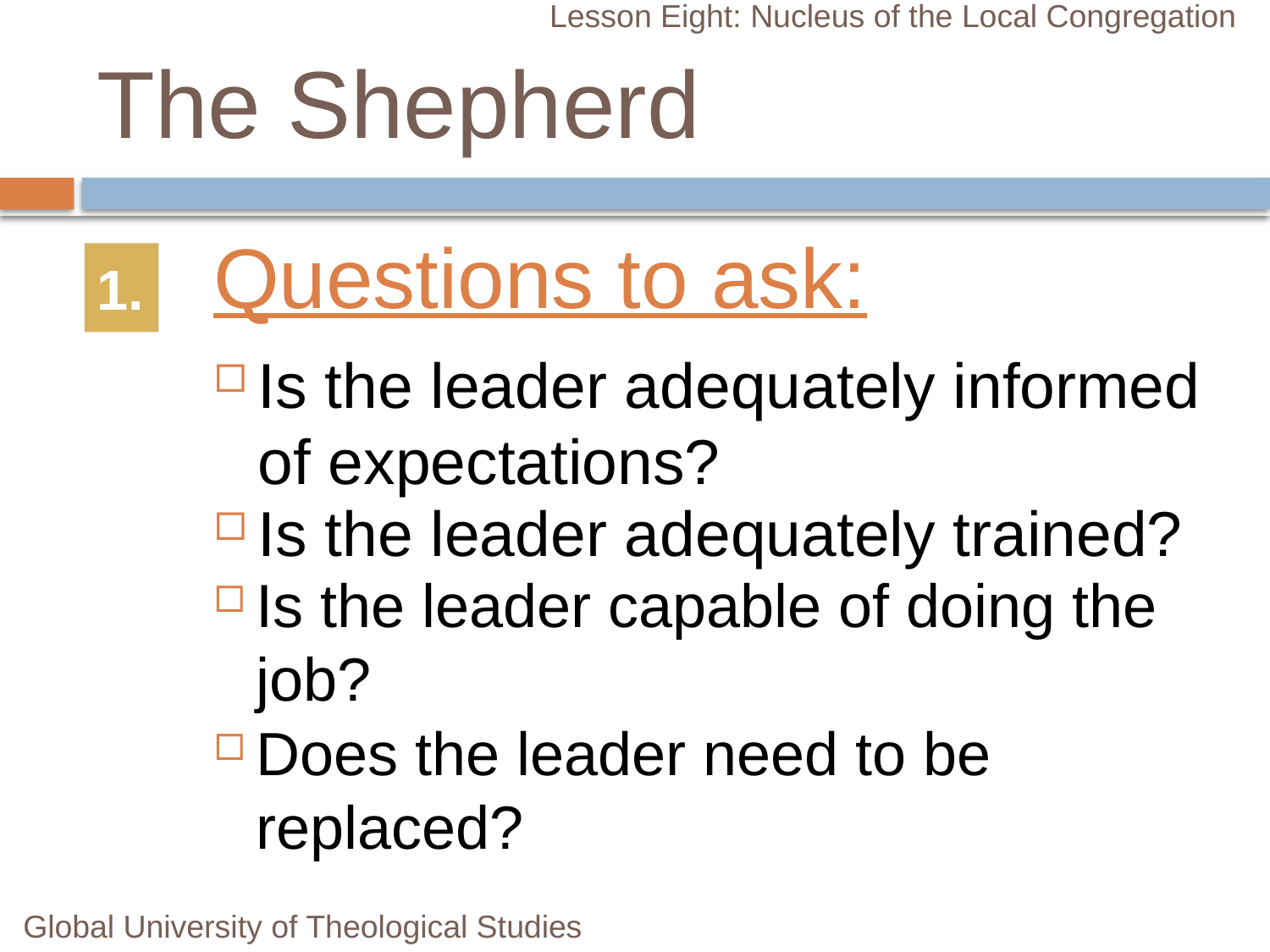

Lesson Eight: Nucleus of the Local Congregation
# The Shepherd
Questions to ask:
1.
Is the leader adequately informed of expectations?
Is the leader adequately trained?
Is the leader capable of doing the job?
Does the leader need to be replaced?
Global University of Theological Studies